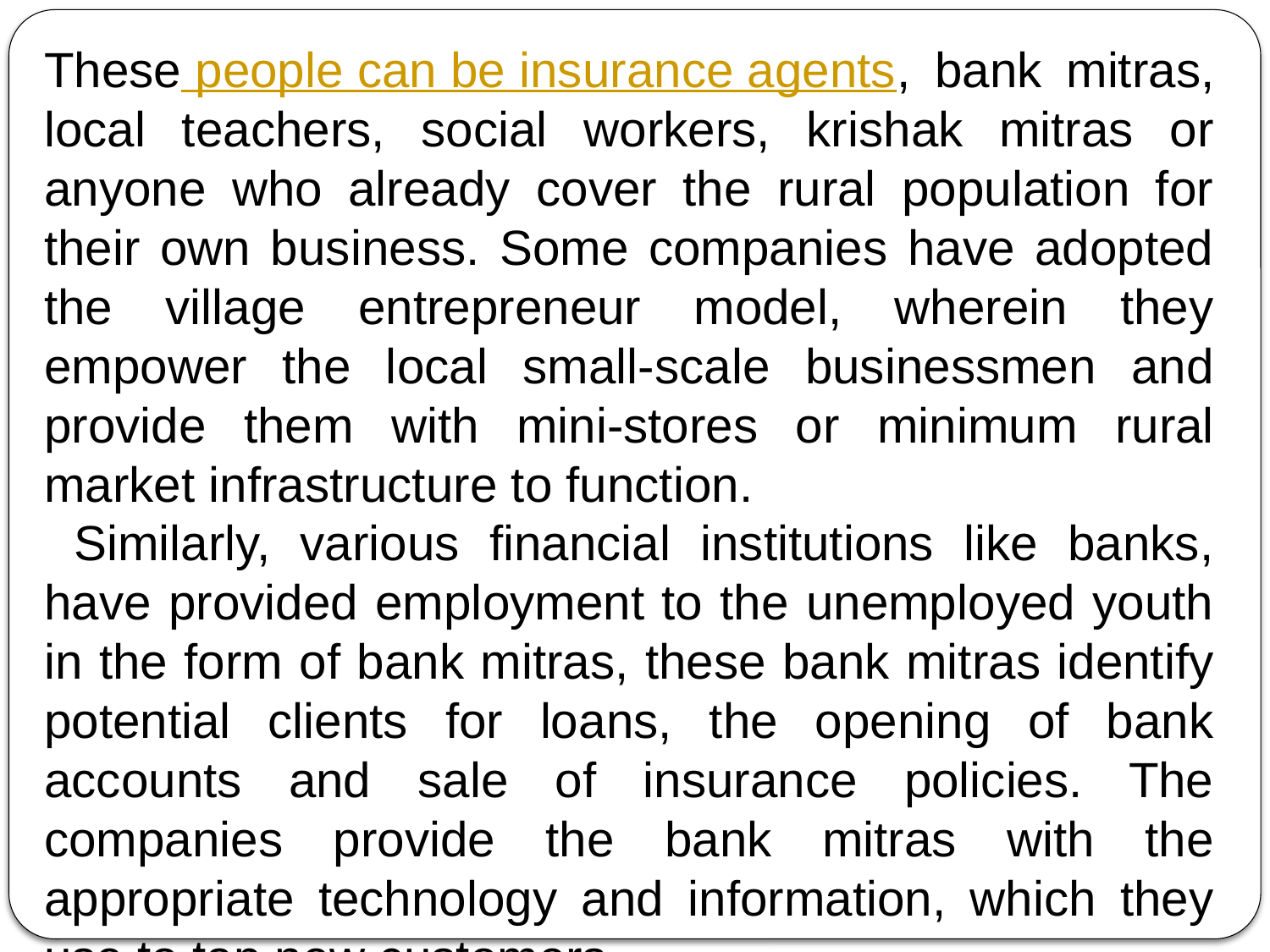

These people can be insurance agents, bank mitras, local teachers, social workers, krishak mitras or anyone who already cover the rural population for their own business. Some companies have adopted the village entrepreneur model, wherein they empower the local small-scale businessmen and provide them with mini-stores or minimum rural market infrastructure to function.
 Similarly, various financial institutions like banks, have provided employment to the unemployed youth in the form of bank mitras, these bank mitras identify potential clients for loans, the opening of bank accounts and sale of insurance policies. The companies provide the bank mitras with the appropriate technology and information, which they use to tap new customers.